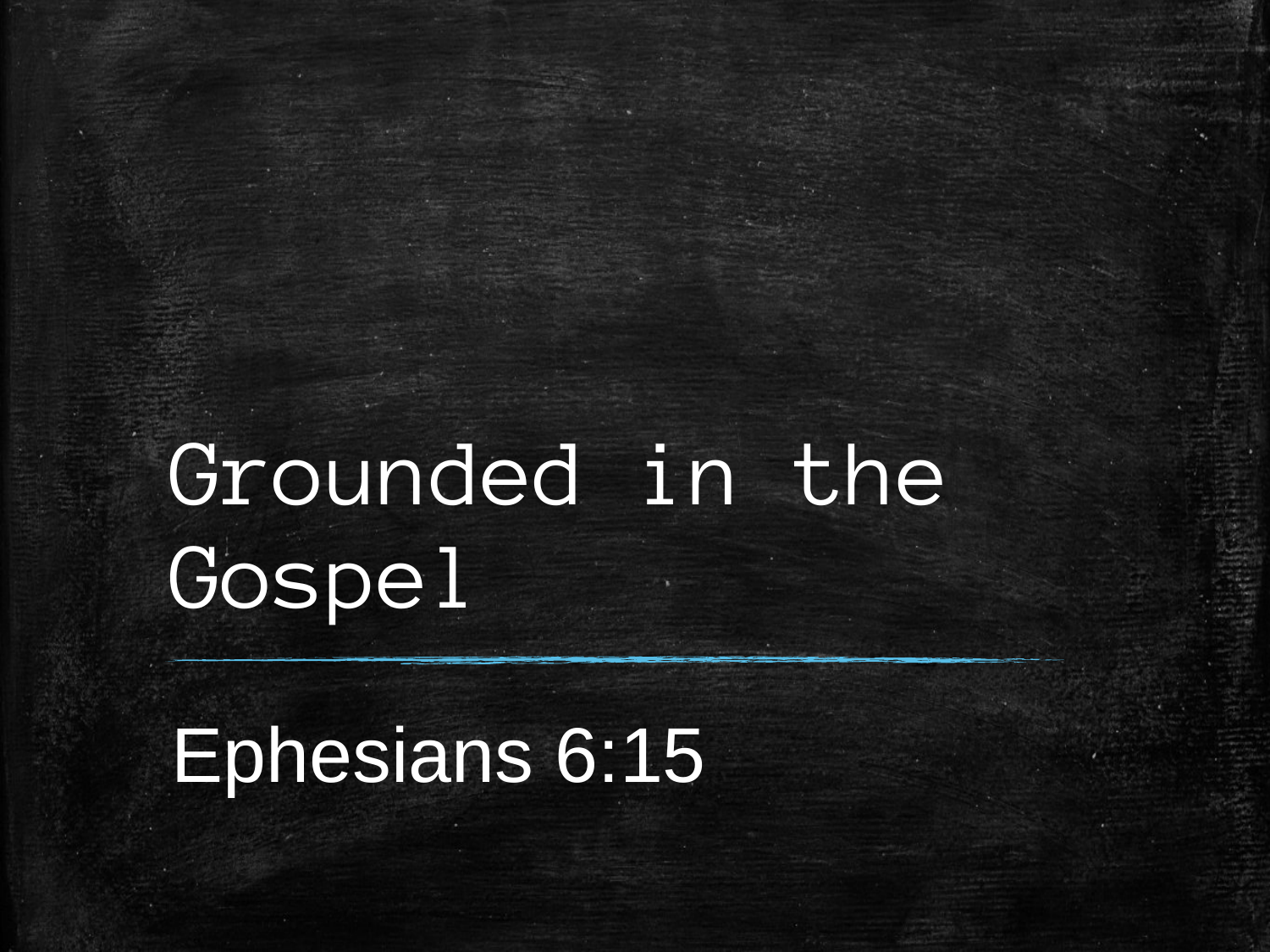

# Grounded in the Gospel
Ephesians 6:15